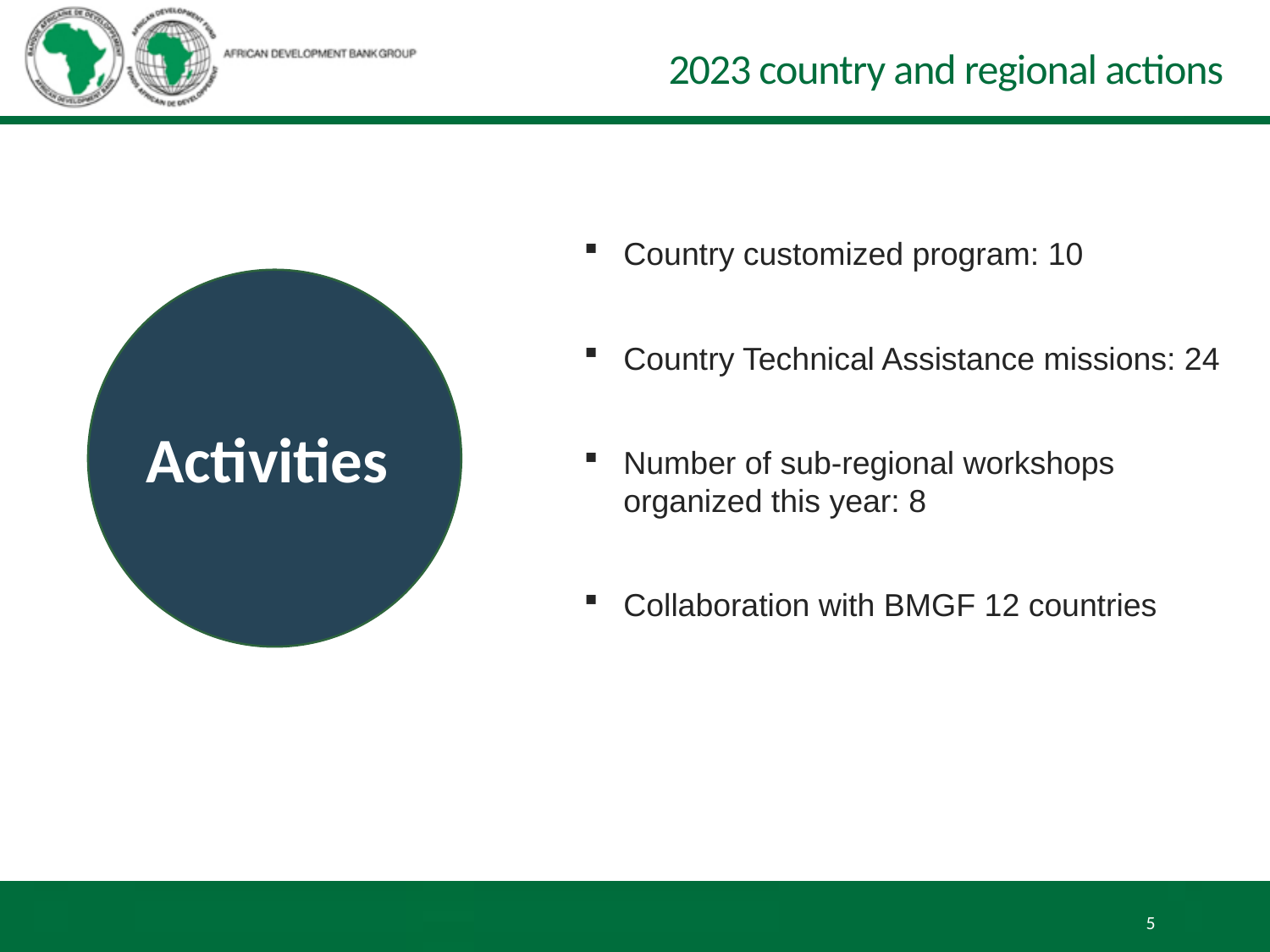

# 2023 country and regional actions
Country customized program: 10

Country Technical Assistance missions: 24

Number of sub-regional workshops organized this year: 8

Collaboration with BMGF 12 countries

Activities
5